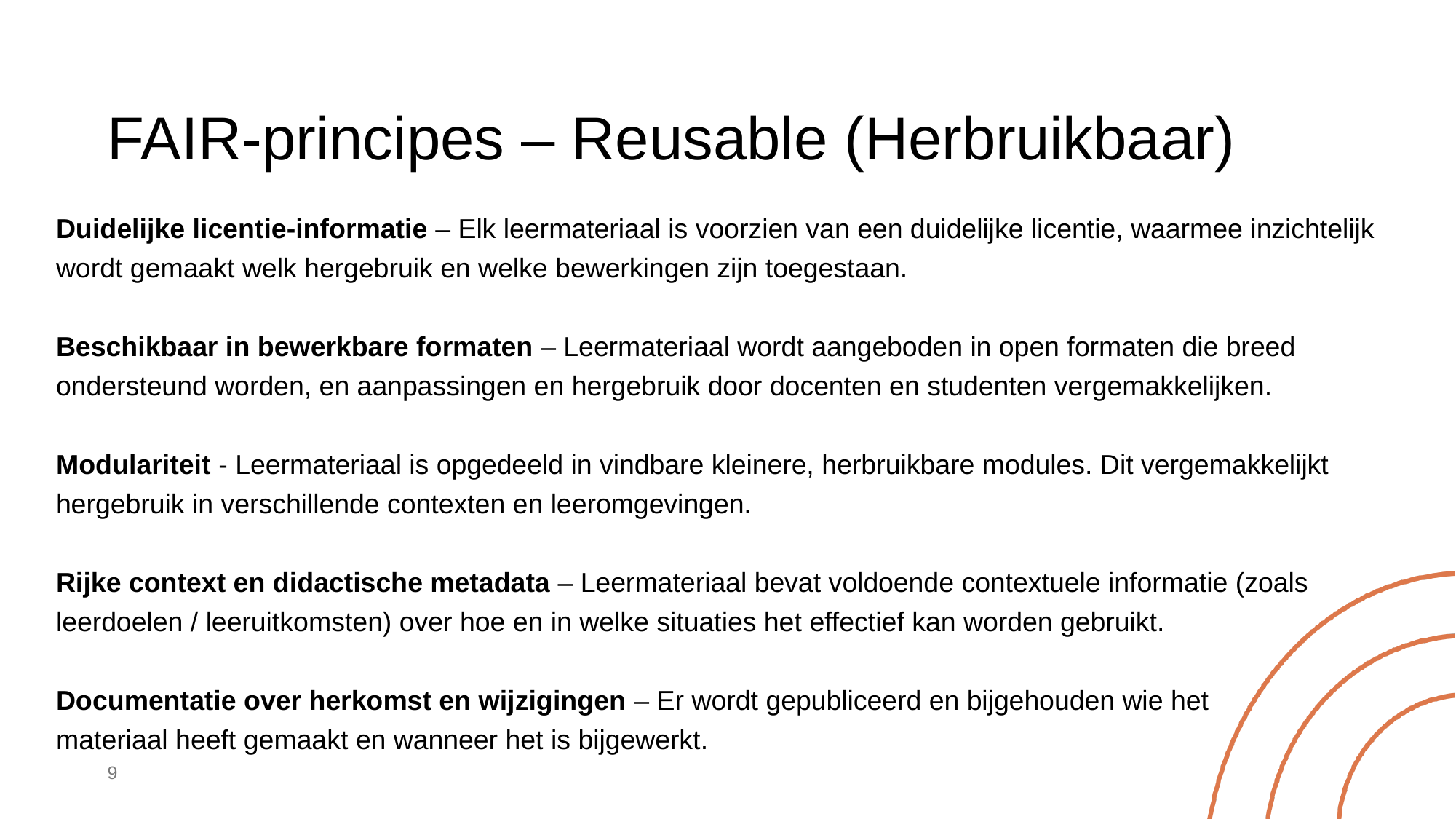

# FAIR-principes – Reusable (Herbruikbaar)
Duidelijke licentie-informatie – Elk leermateriaal is voorzien van een duidelijke licentie, waarmee inzichtelijk wordt gemaakt welk hergebruik en welke bewerkingen zijn toegestaan.

Beschikbaar in bewerkbare formaten – Leermateriaal wordt aangeboden in open formaten die breed ondersteund worden, en aanpassingen en hergebruik door docenten en studenten vergemakkelijken.

Modulariteit - Leermateriaal is opgedeeld in vindbare kleinere, herbruikbare modules. Dit vergemakkelijkt hergebruik in verschillende contexten en leeromgevingen.

Rijke context en didactische metadata – Leermateriaal bevat voldoende contextuele informatie (zoals leerdoelen / leeruitkomsten) over hoe en in welke situaties het effectief kan worden gebruikt.

Documentatie over herkomst en wijzigingen – Er wordt gepubliceerd en bijgehouden wie het
materiaal heeft gemaakt en wanneer het is bijgewerkt.
9